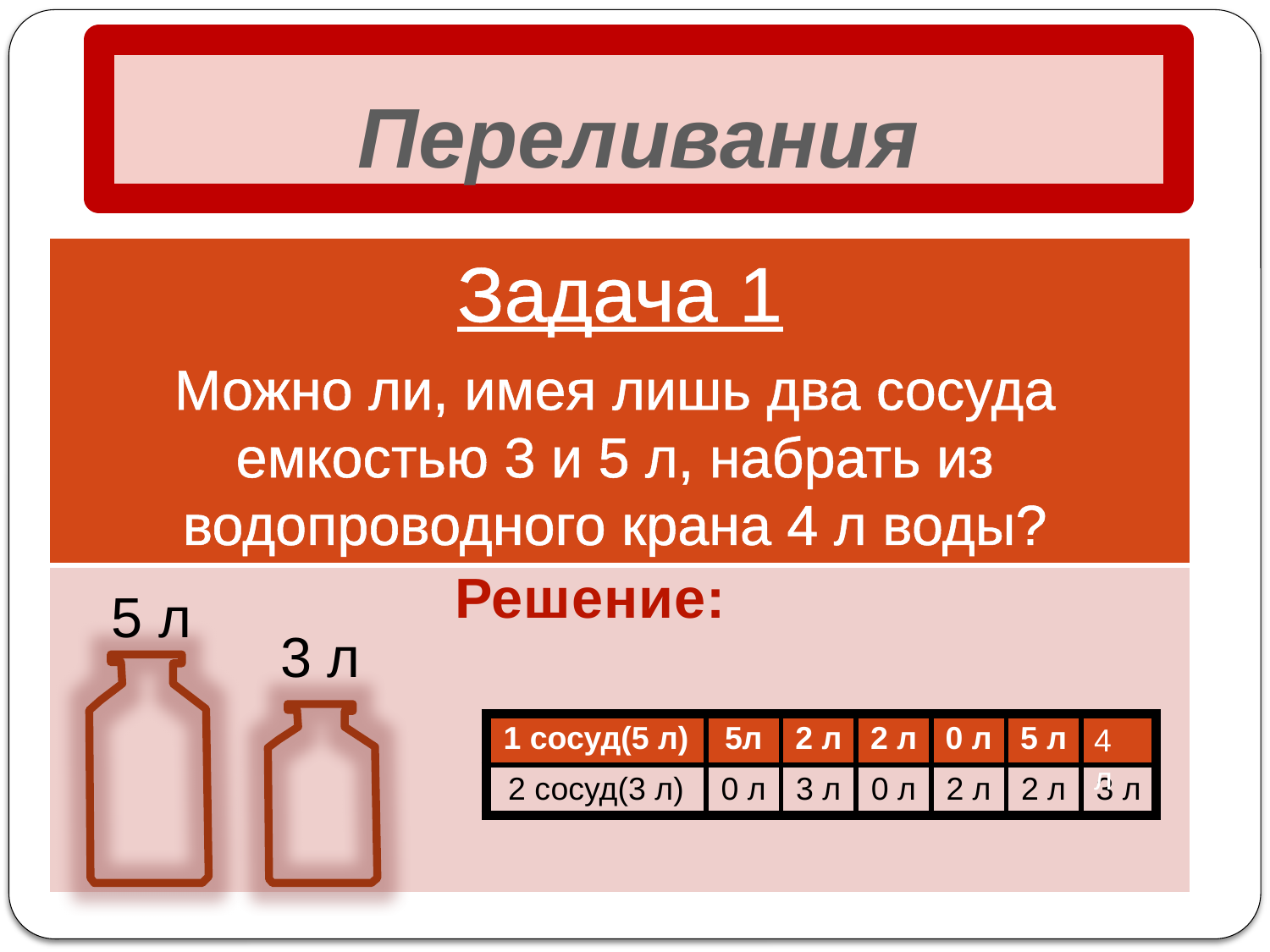

# Переливания
Задача 1
|  |
| --- |
|  |
Можно ли, имея лишь два сосуда емкостью 3 и 5 л, набрать из водопроводного крана 4 л воды?
Решение:
5 л
3 л

| 1 сосуд(5 л) | 5л | 2 л | 2 л | 0 л | 5 л |  |
| --- | --- | --- | --- | --- | --- | --- |
| 2 сосуд(3 л) | 0 л | 3 л | 0 л | 2 л | 2 л | 3 л |
4 л